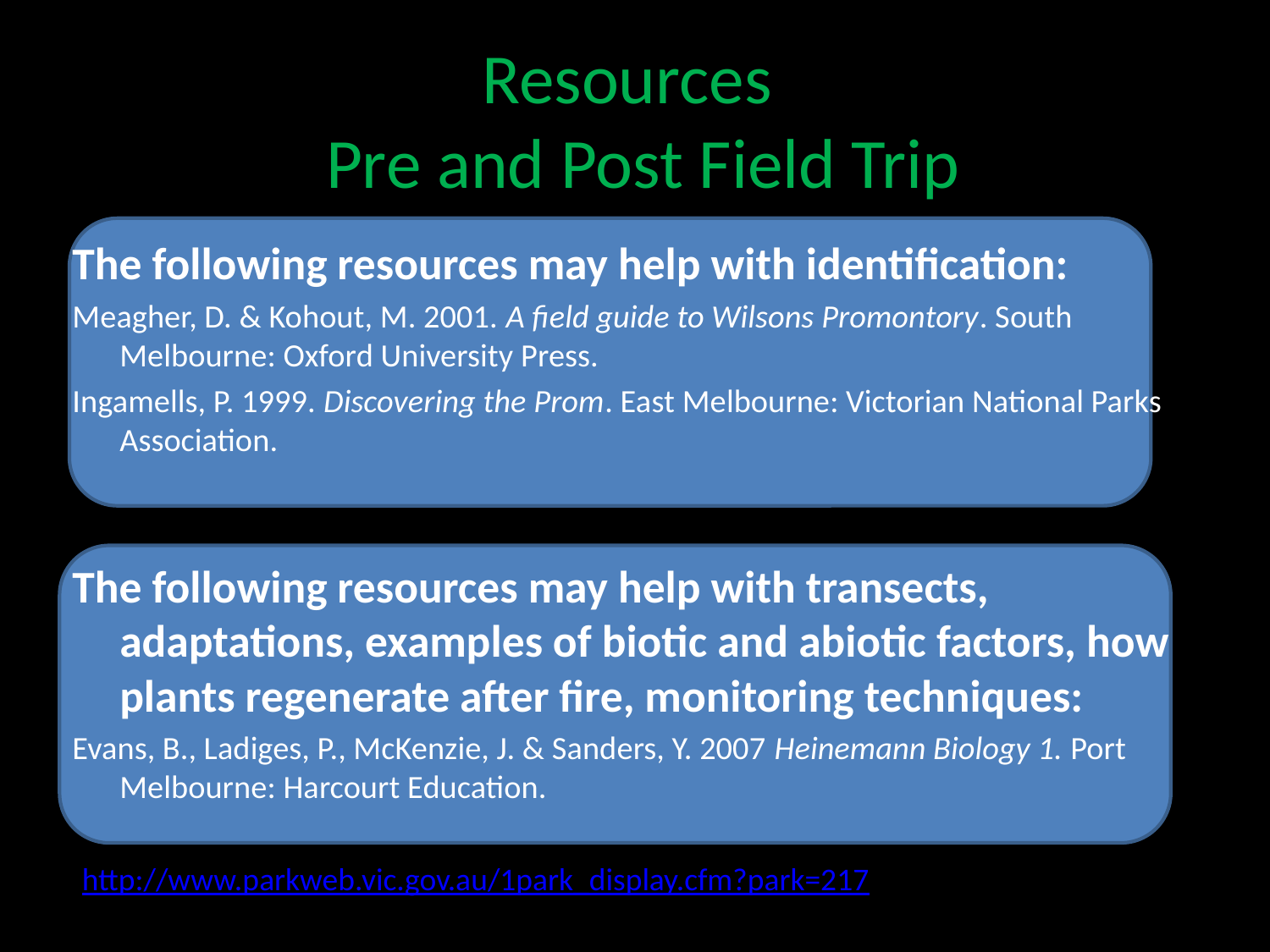

# Resources Pre and Post Field Trip

The following resources may help with identification:
Meagher, D. & Kohout, M. 2001. A field guide to Wilsons Promontory. South Melbourne: Oxford University Press.
Ingamells, P. 1999. Discovering the Prom. East Melbourne: Victorian National Parks Association.

The following resources may help with transects, adaptations, examples of biotic and abiotic factors, how plants regenerate after fire, monitoring techniques:
Evans, B., Ladiges, P., McKenzie, J. & Sanders, Y. 2007 Heinemann Biology 1. Port Melbourne: Harcourt Education.

http://www.parkweb.vic.gov.au/1park_display.cfm?park=217